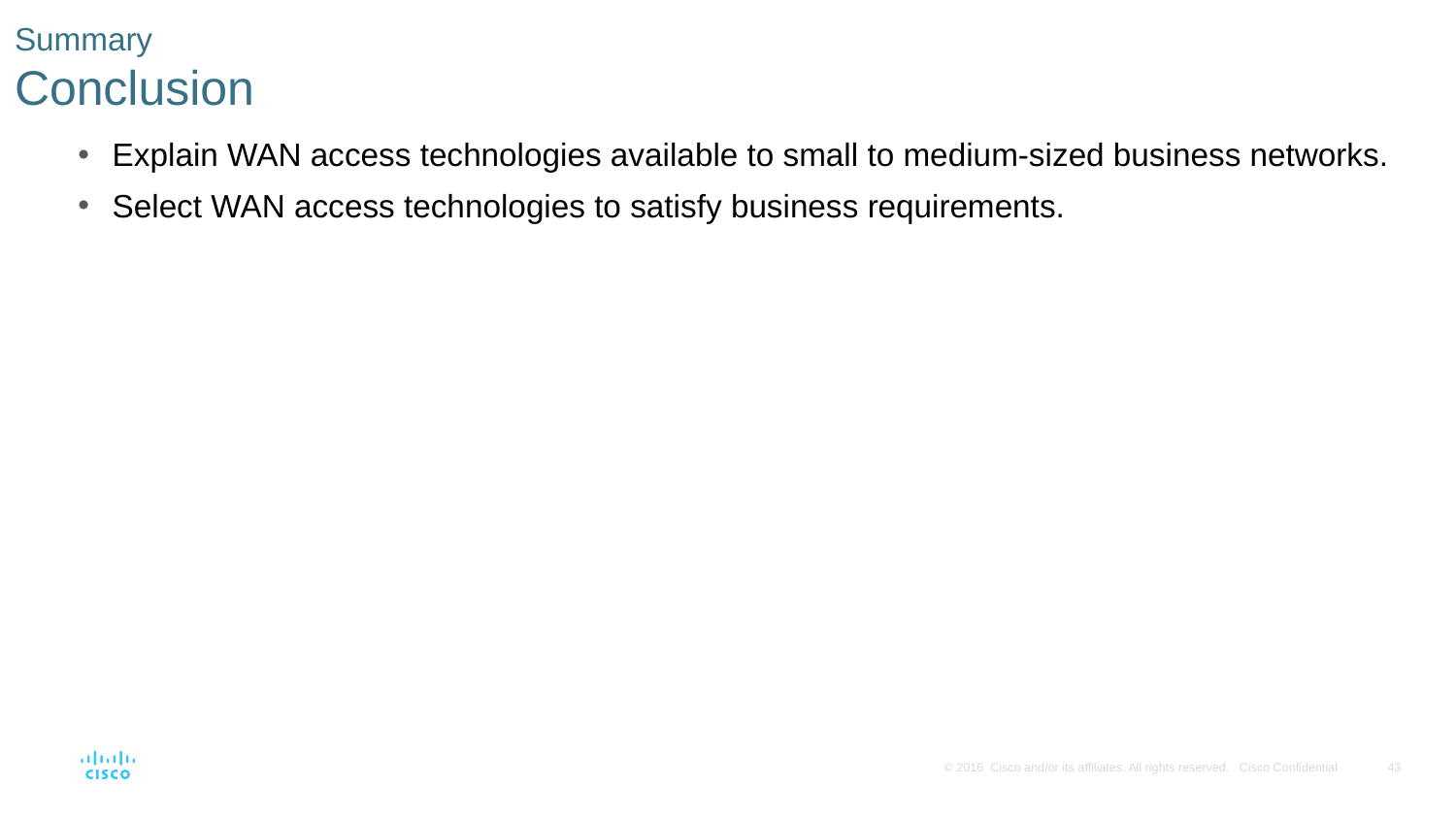

# Summary Conclusion
Explain WAN access technologies available to small to medium-sized business networks.
Select WAN access technologies to satisfy business requirements.